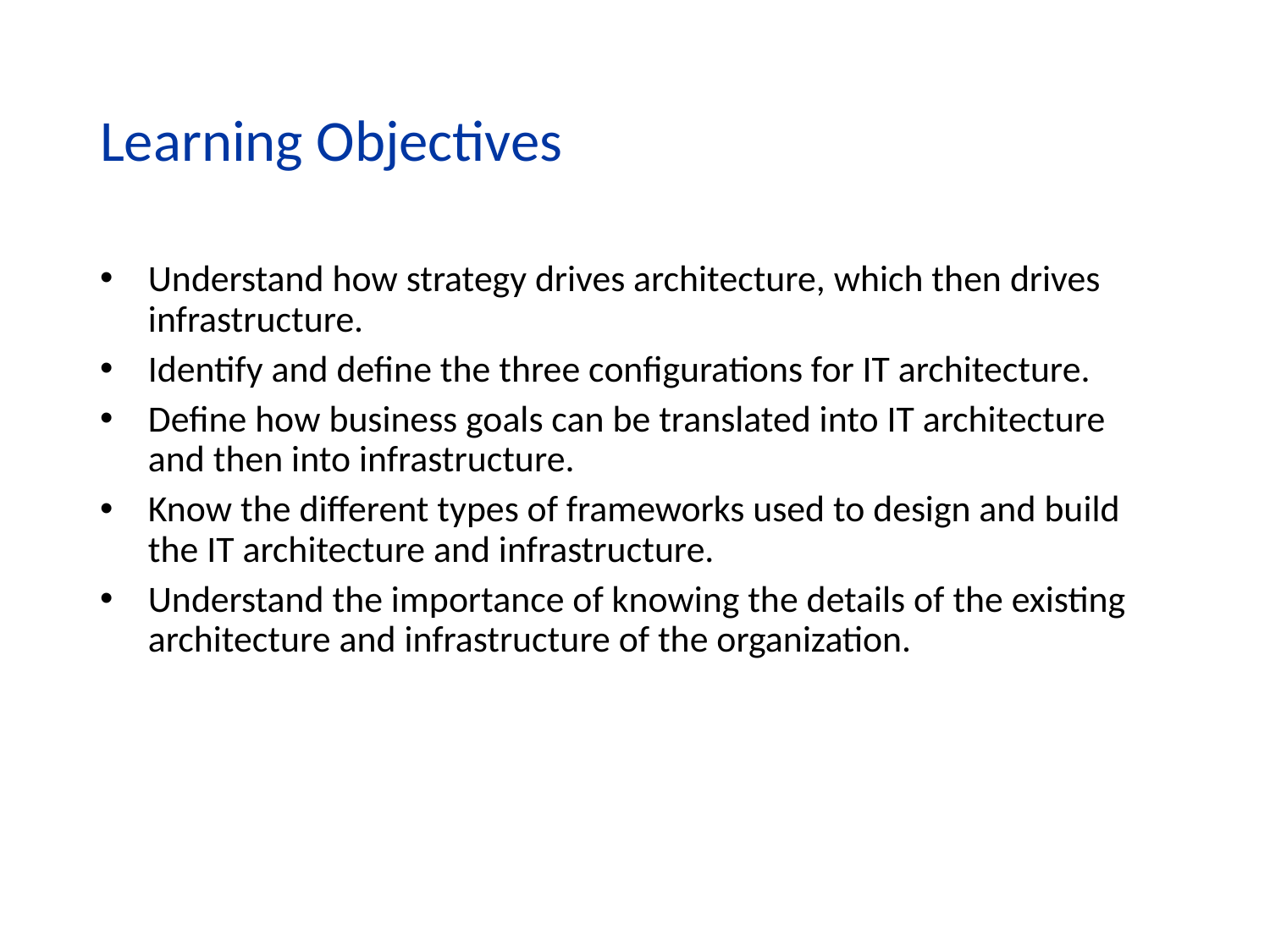

# Learning Objectives
Understand how strategy drives architecture, which then drives infrastructure.
Identify and define the three configurations for IT architecture.
Define how business goals can be translated into IT architecture and then into infrastructure.
Know the different types of frameworks used to design and build the IT architecture and infrastructure.
Understand the importance of knowing the details of the existing architecture and infrastructure of the organization.